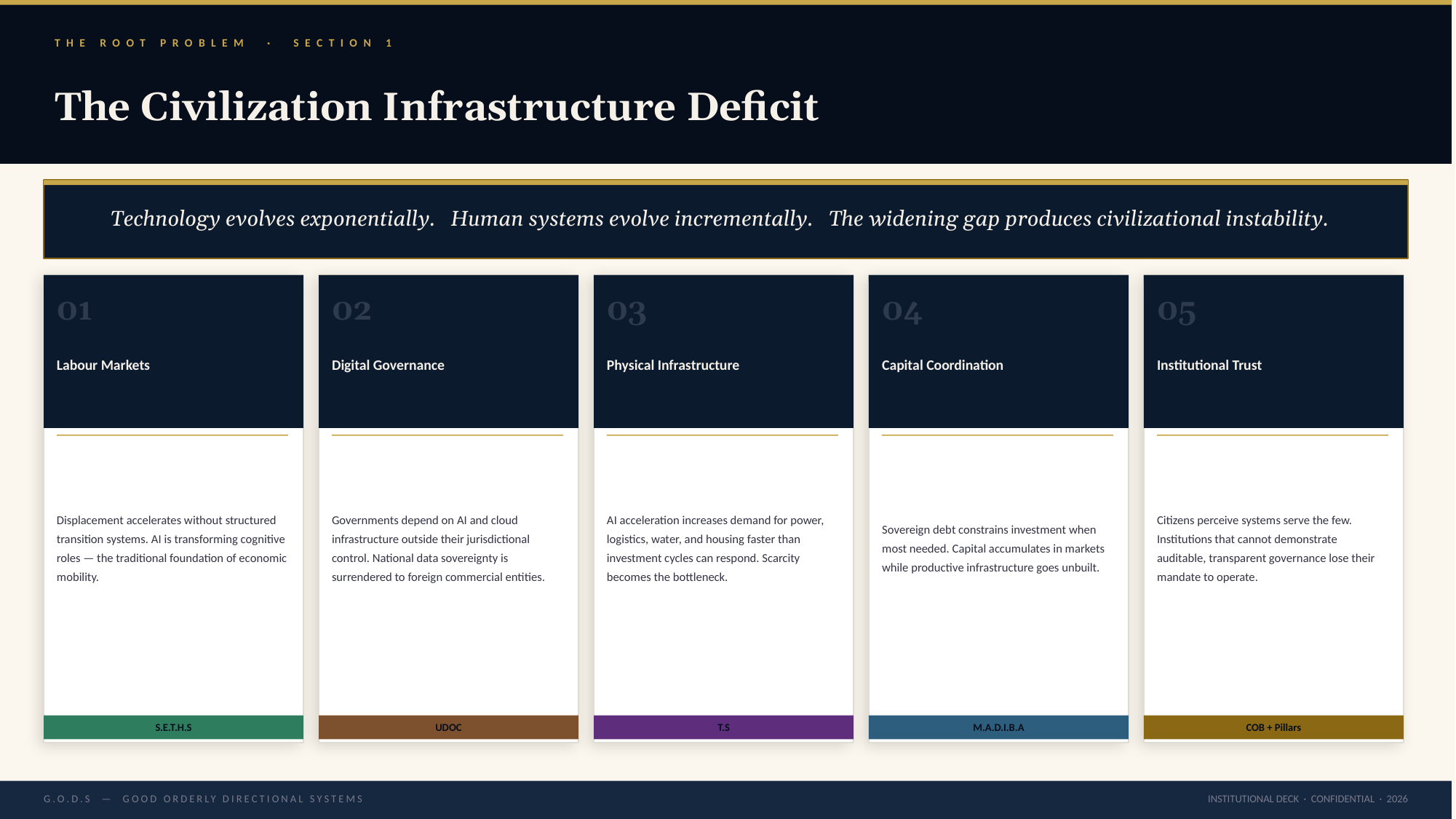

THE ROOT PROBLEM  ·  SECTION 1
The Civilization Infrastructure Deficit

Technology evolves exponentially.   Human systems evolve incrementally.   The widening gap produces civilizational instability.

01
02
03
04
05
Labour Markets
Digital Governance
Physical Infrastructure
Capital Coordination
Institutional Trust

Displacement accelerates without structured transition systems. AI is transforming cognitive roles — the traditional foundation of economic mobility.
Governments depend on AI and cloud infrastructure outside their jurisdictional control. National data sovereignty is surrendered to foreign commercial entities.
AI acceleration increases demand for power, logistics, water, and housing faster than investment cycles can respond. Scarcity becomes the bottleneck.
Sovereign debt constrains investment when most needed. Capital accumulates in markets while productive infrastructure goes unbuilt.
Citizens perceive systems serve the few. Institutions that cannot demonstrate auditable, transparent governance lose their mandate to operate.

S.E.T.H.S
UDOC
T.S
M.A.D.I.B.A
COB + Pillars

INSTITUTIONAL DECK  ·  CONFIDENTIAL  ·  2026
G.O.D.S  —  GOOD ORDERLY DIRECTIONAL SYSTEMS